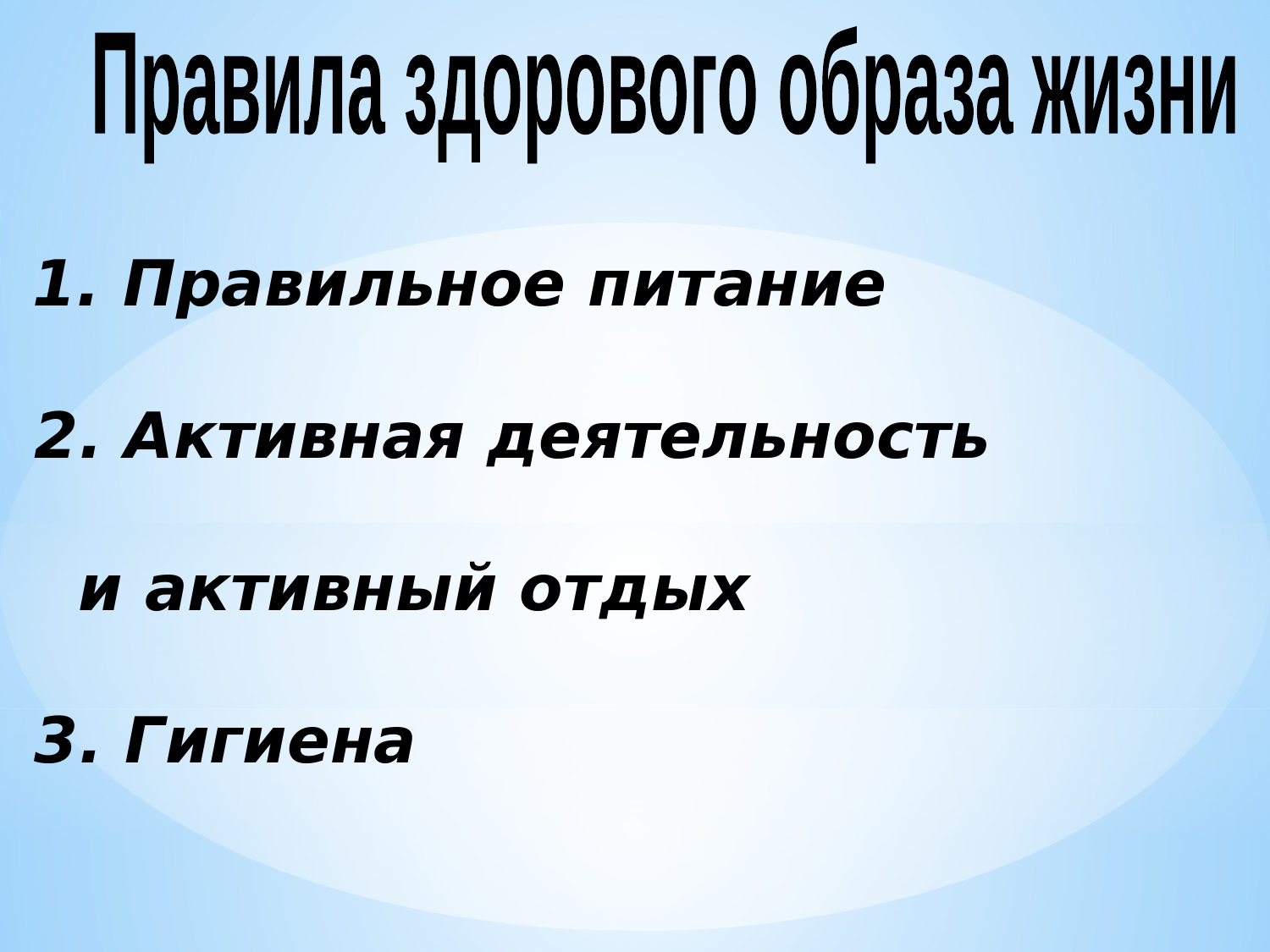

Правила здорового образа жизни

  1. Правильное питание

 2. Активная деятельность
   и активный отдых

 3. Гигиена